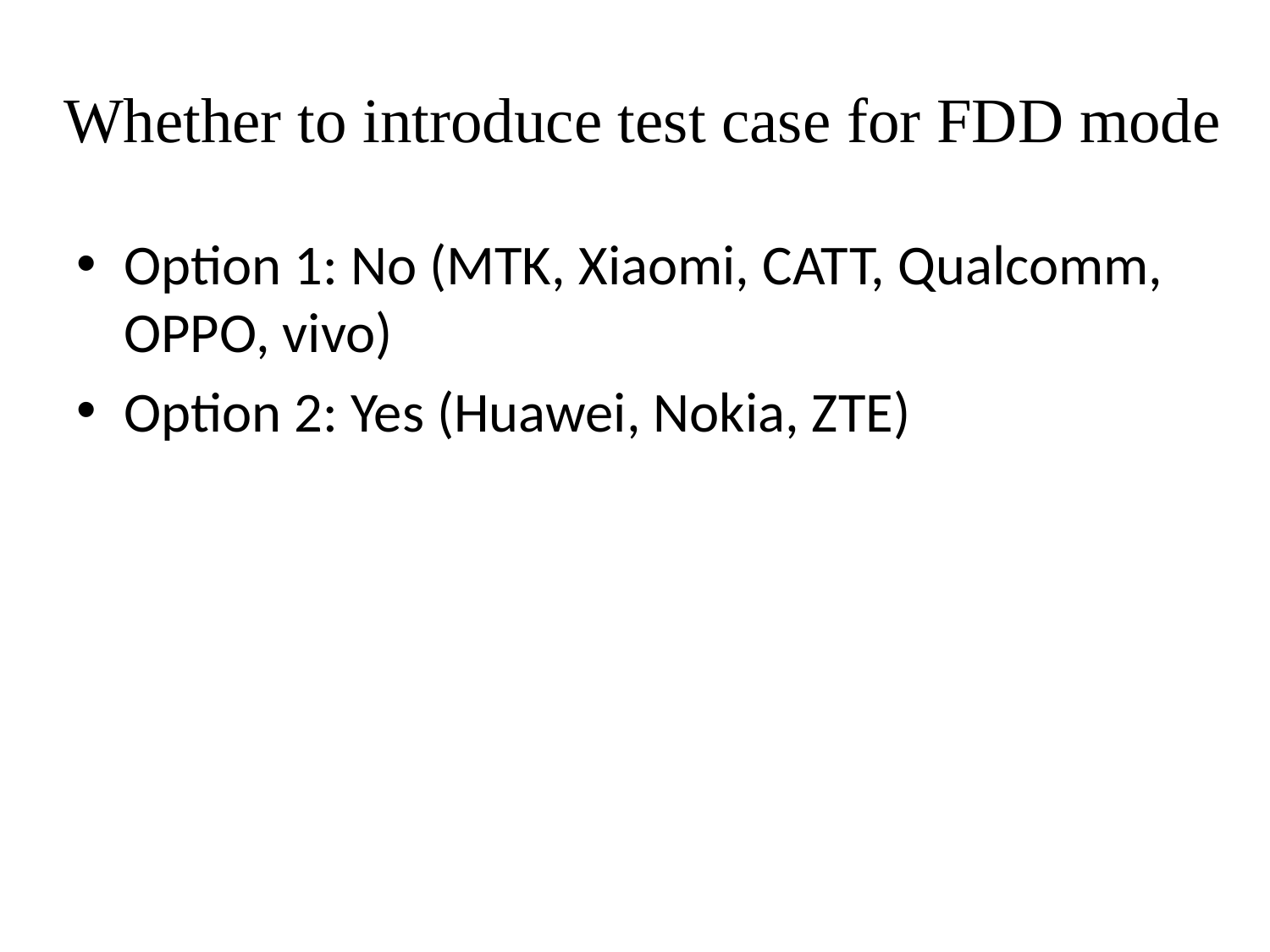

# Whether to introduce test case for FDD mode
Option 1: No (MTK, Xiaomi, CATT, Qualcomm, OPPO, vivo)
Option 2: Yes (Huawei, Nokia, ZTE)